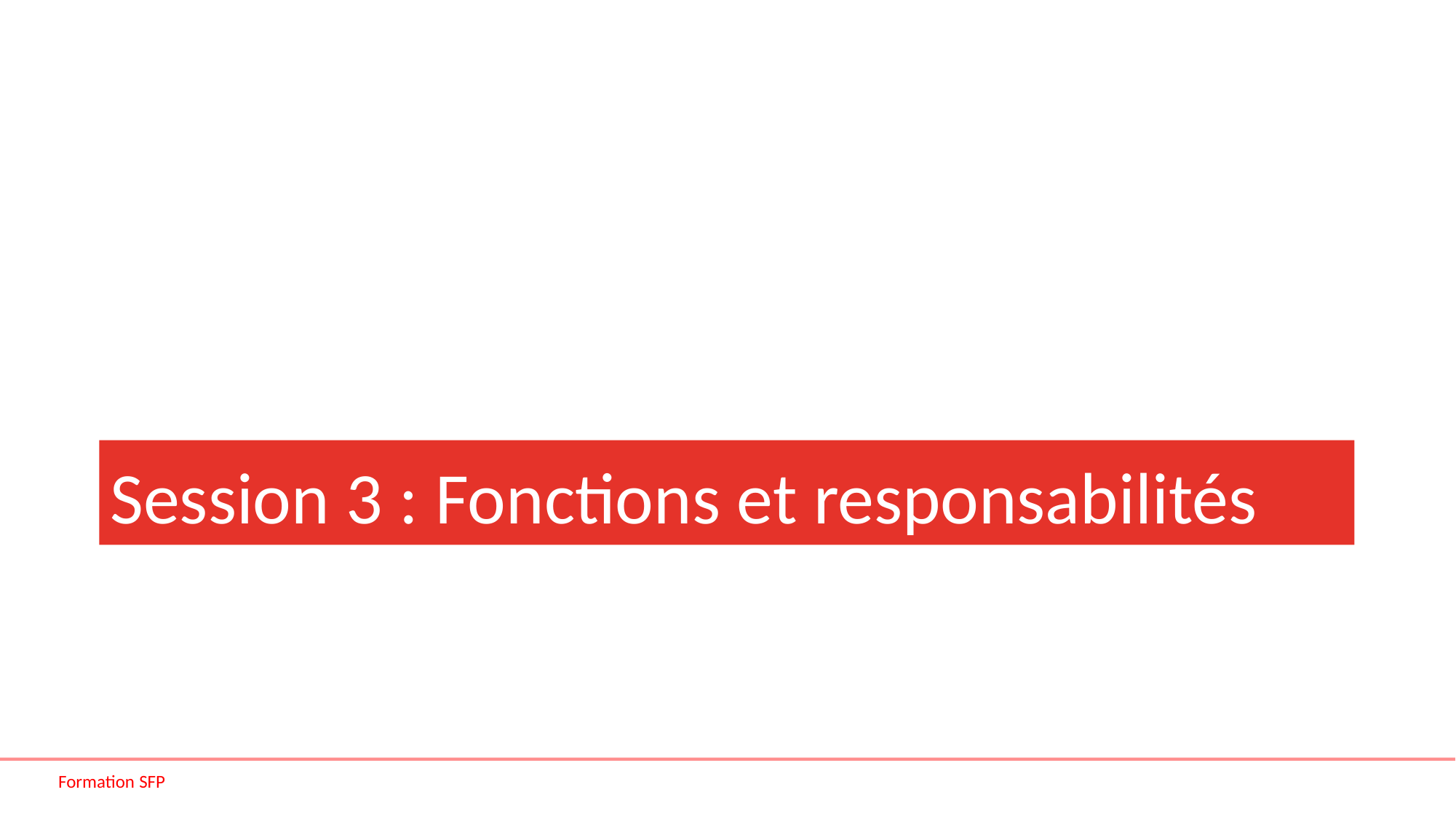

# Session 3 : Fonctions et responsabilités

Formation SFP